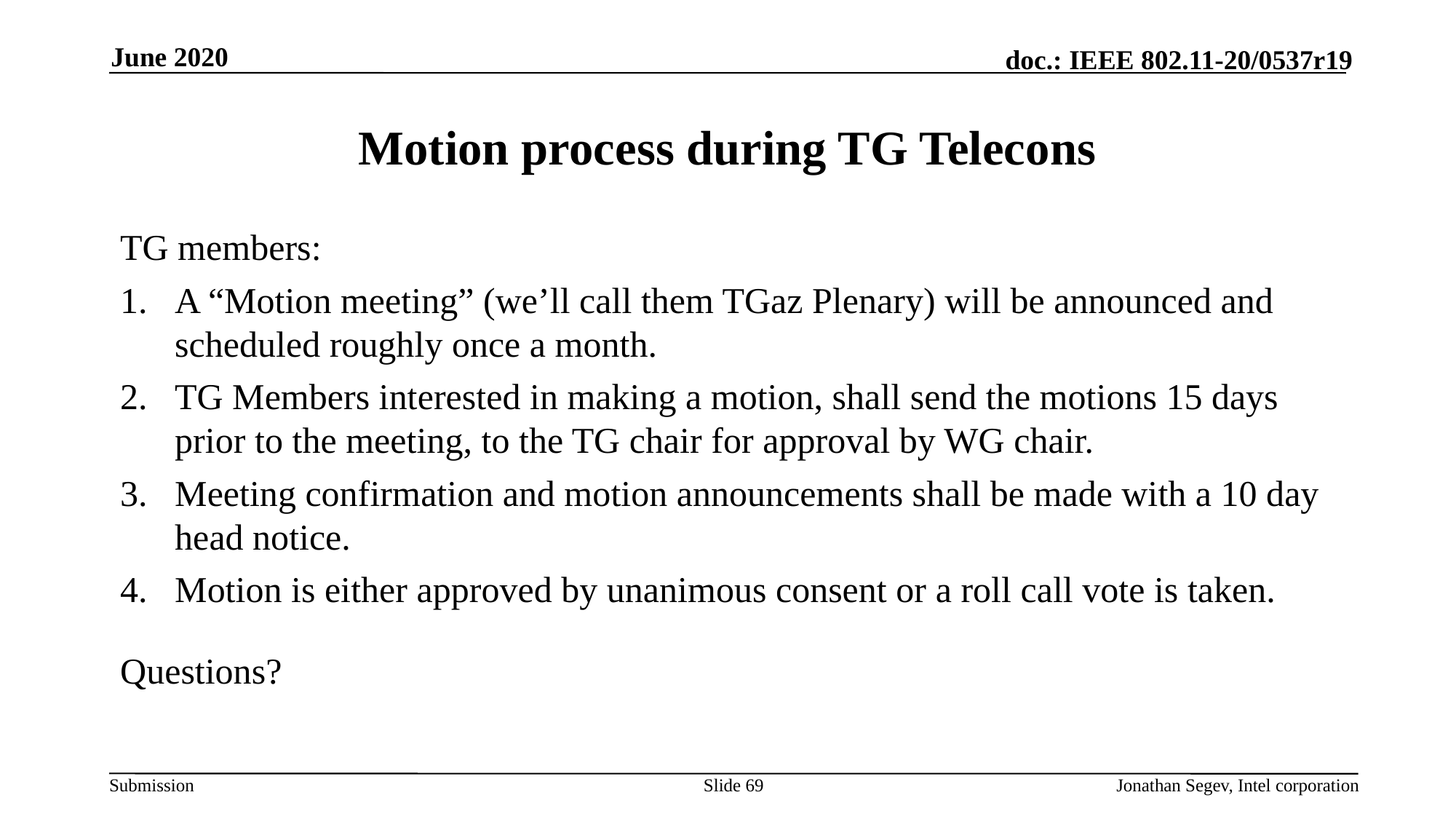

June 2020
# Motion process during TG Telecons
TG members:
A “Motion meeting” (we’ll call them TGaz Plenary) will be announced and scheduled roughly once a month.
TG Members interested in making a motion, shall send the motions 15 days prior to the meeting, to the TG chair for approval by WG chair.
Meeting confirmation and motion announcements shall be made with a 10 day head notice.
Motion is either approved by unanimous consent or a roll call vote is taken.

Questions?

Slide 69
Jonathan Segev, Intel corporation